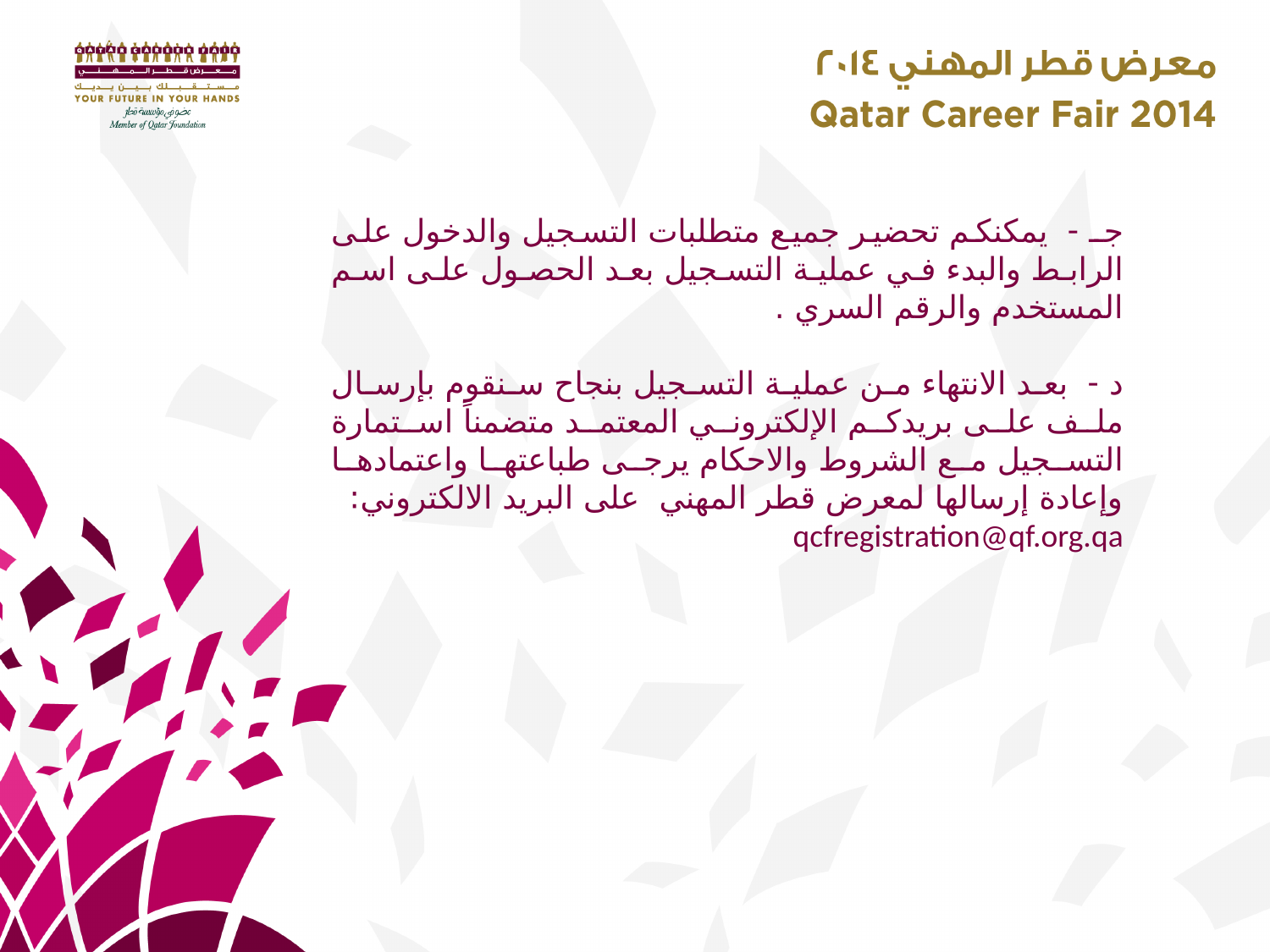

جـ -  يمكنكم تحضير جميع متطلبات التسجيل والدخول على الرابط والبدء في عملية التسجيل بعد الحصول على اسم المستخدم والرقم السري .

د -  بعد الانتهاء من عملية التسجيل بنجاح سنقوم بإرسال ملف على بريدكم الإلكتروني المعتمد متضمناً استمارة التسجيل مع الشروط والاحكام يرجى طباعتها واعتمادها وإعادة إرسالها لمعرض قطر المهني  على البريد الالكتروني:
qcfregistration@qf.org.qa